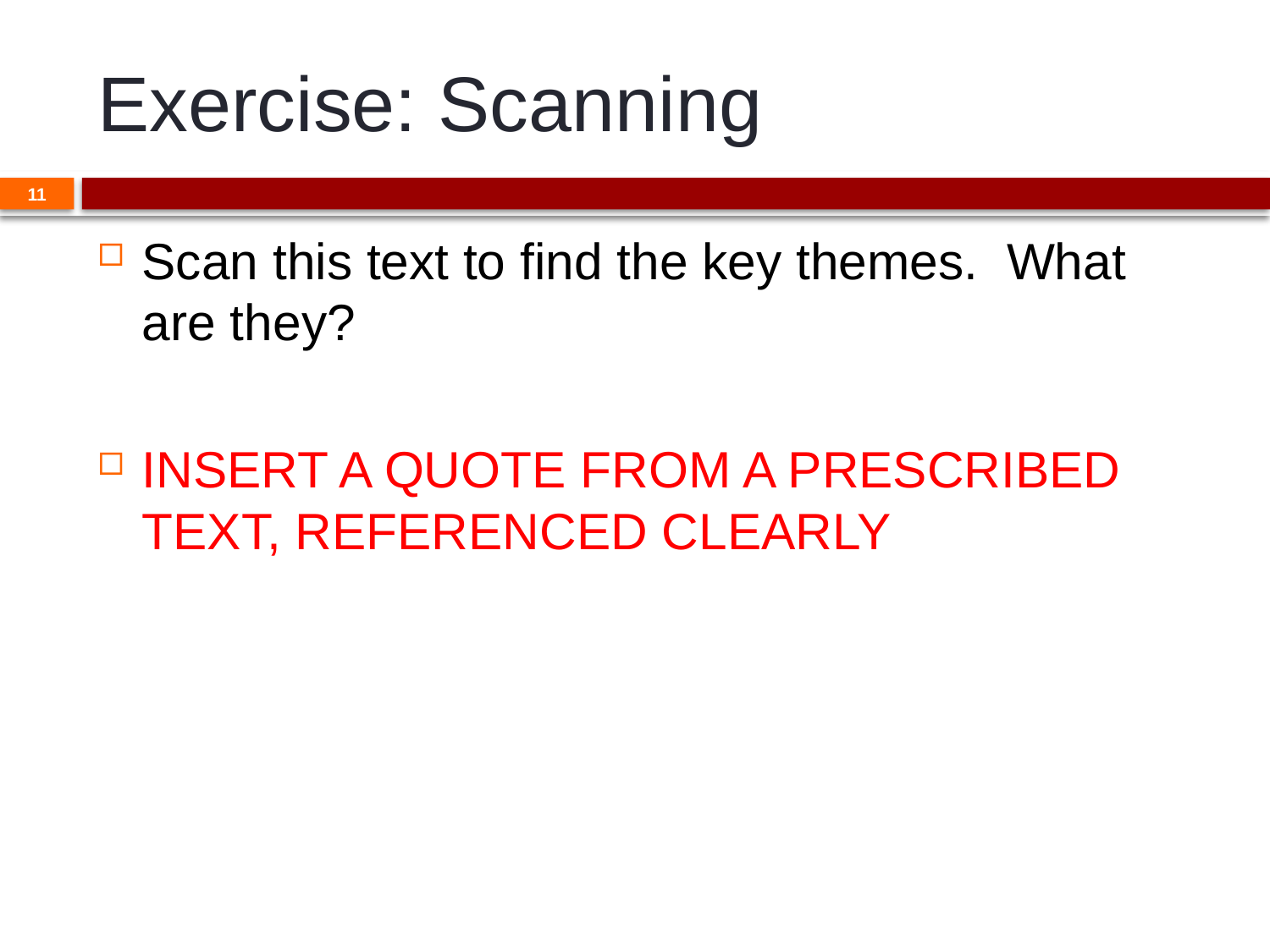

# Exercise: Scanning
11
Scan this text to find the key themes.  What are they?

INSERT A QUOTE FROM A PRESCRIBED TEXT, REFERENCED CLEARLY